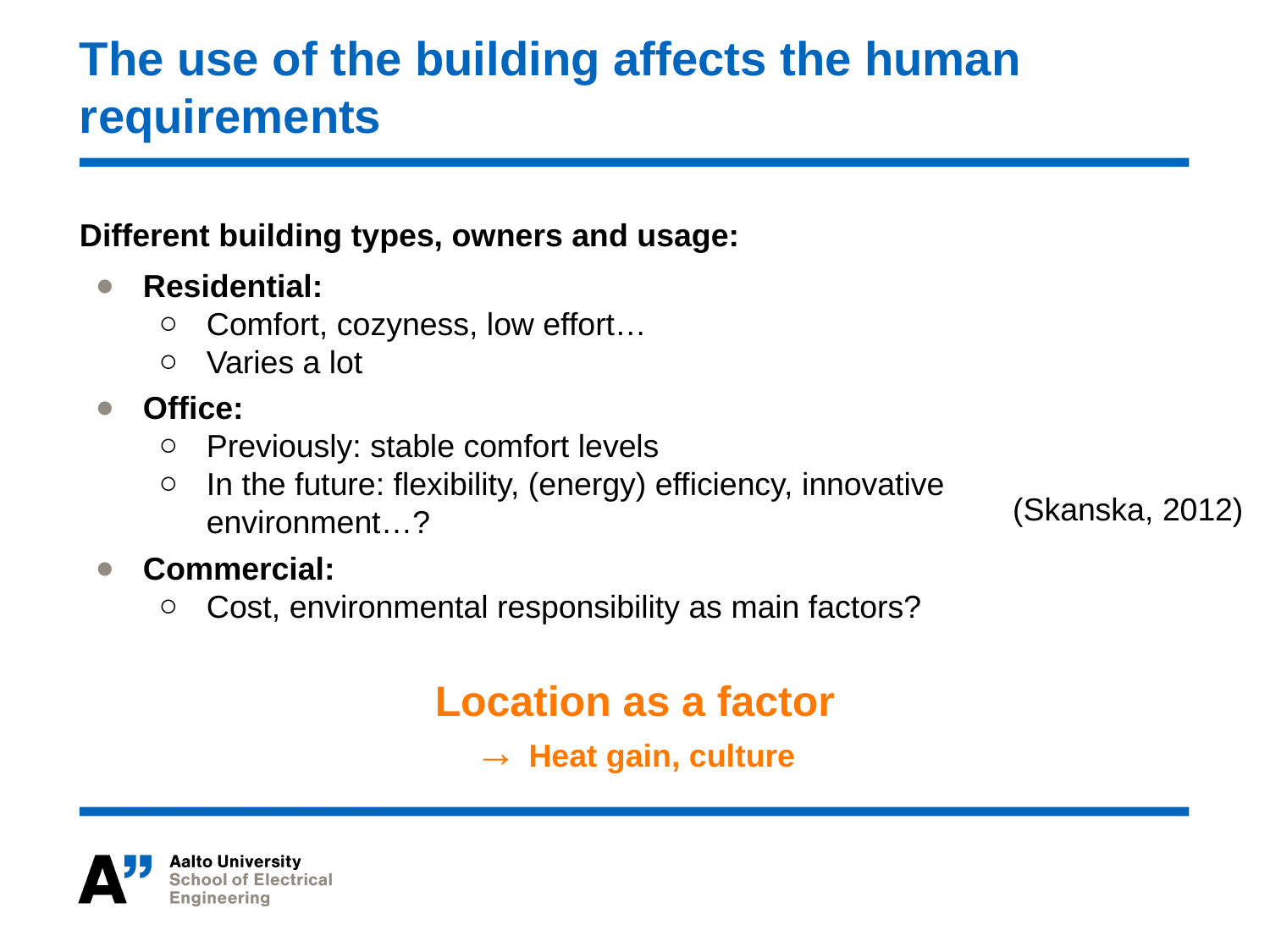

# The use of the building affects the human requirements
Different building types, owners and usage:
Residential:
Comfort, cozyness, low effort…
Varies a lot
Office:
Previously: stable comfort levels
In the future: flexibility, (energy) efficiency, innovative environment…?
Commercial:
Cost, environmental responsibility as main factors?
(Skanska, 2012)
Location as a factor
→ Heat gain, culture